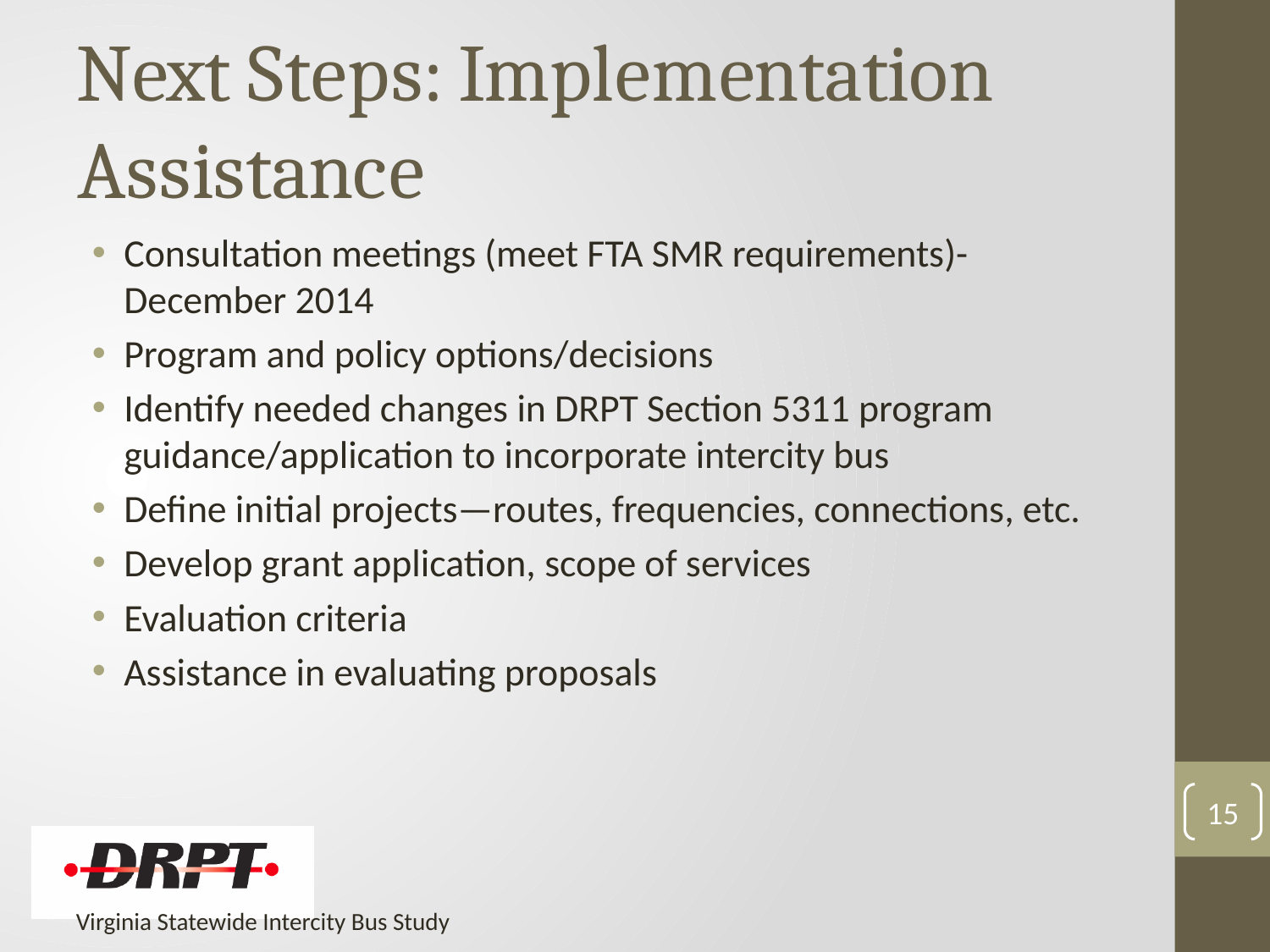

# Next Steps: Implementation Assistance
Consultation meetings (meet FTA SMR requirements)-December 2014
Program and policy options/decisions
Identify needed changes in DRPT Section 5311 program guidance/application to incorporate intercity bus
Define initial projects—routes, frequencies, connections, etc.
Develop grant application, scope of services
Evaluation criteria
Assistance in evaluating proposals

15